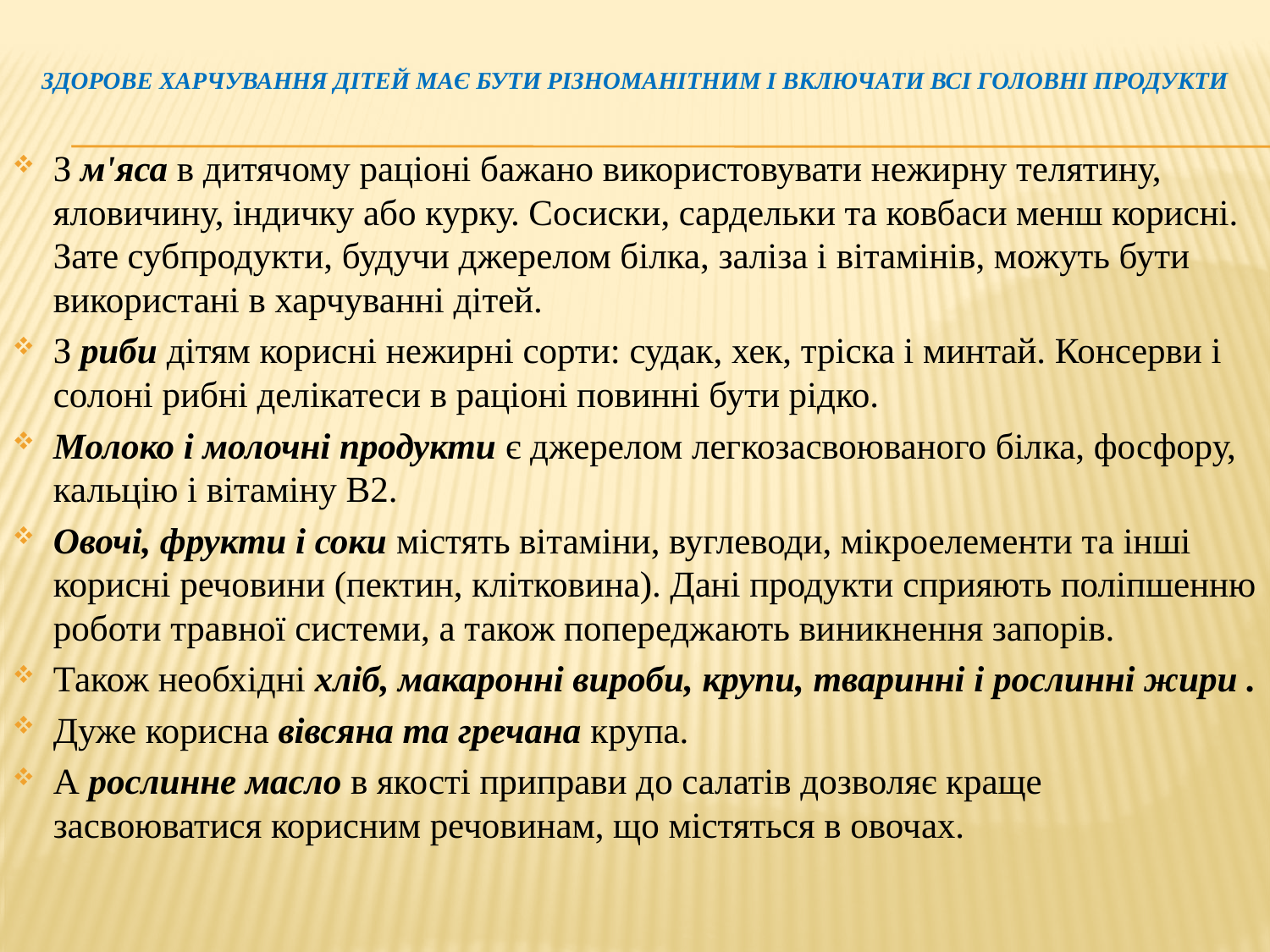

# Здорове харчування дітей має бути різноманітним і включати всі головні продукти
З м'яса в дитячому раціоні бажано використовувати нежирну телятину, яловичину, індичку або курку. Сосиски, сардельки та ковбаси менш корисні. Зате субпродукти, будучи джерелом білка, заліза і вітамінів, можуть бути використані в харчуванні дітей.
З риби дітям корисні нежирні сорти: судак, хек, тріска і минтай. Консерви і солоні рибні делікатеси в раціоні повинні бути рідко.
Молоко і молочні продукти є джерелом легкозасвоюваного білка, фосфору, кальцію і вітаміну В2.
Овочі, фрукти і соки містять вітаміни, вуглеводи, мікроелементи та інші корисні речовини (пектин, клітковина). Дані продукти сприяють поліпшенню роботи травної системи, а також попереджають виникнення запорів.
Також необхідні хліб, макаронні вироби, крупи, тваринні і рослинні жири .
Дуже корисна вівсяна та гречана крупа.
А рослинне масло в якості приправи до салатів дозволяє краще засвоюватися корисним речовинам, що містяться в овочах.